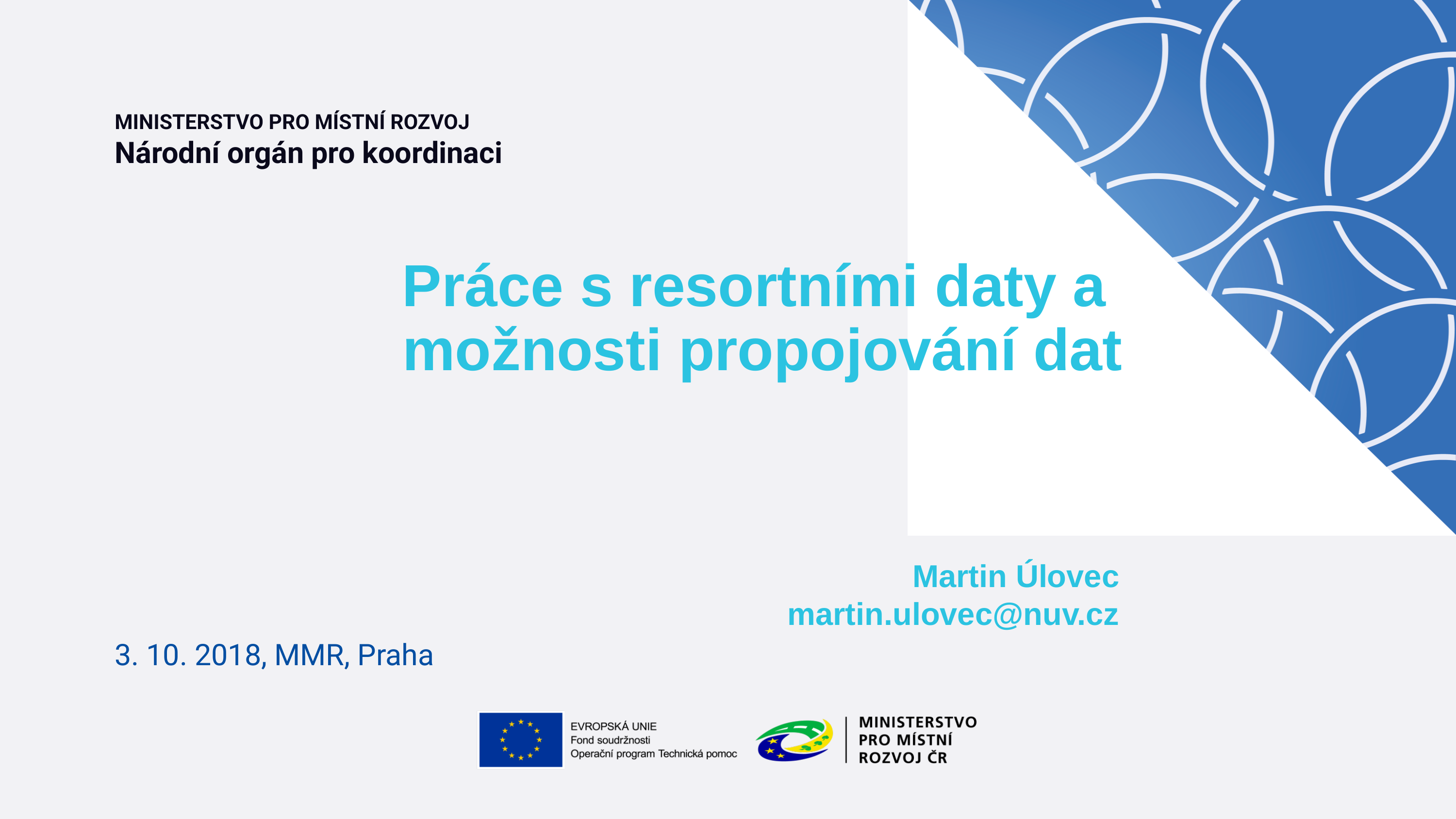

# Práce s resortními daty a možnosti propojování dat
Martin Úlovec
martin.ulovec@nuv.cz

3. 10. 2018, MMR, Praha